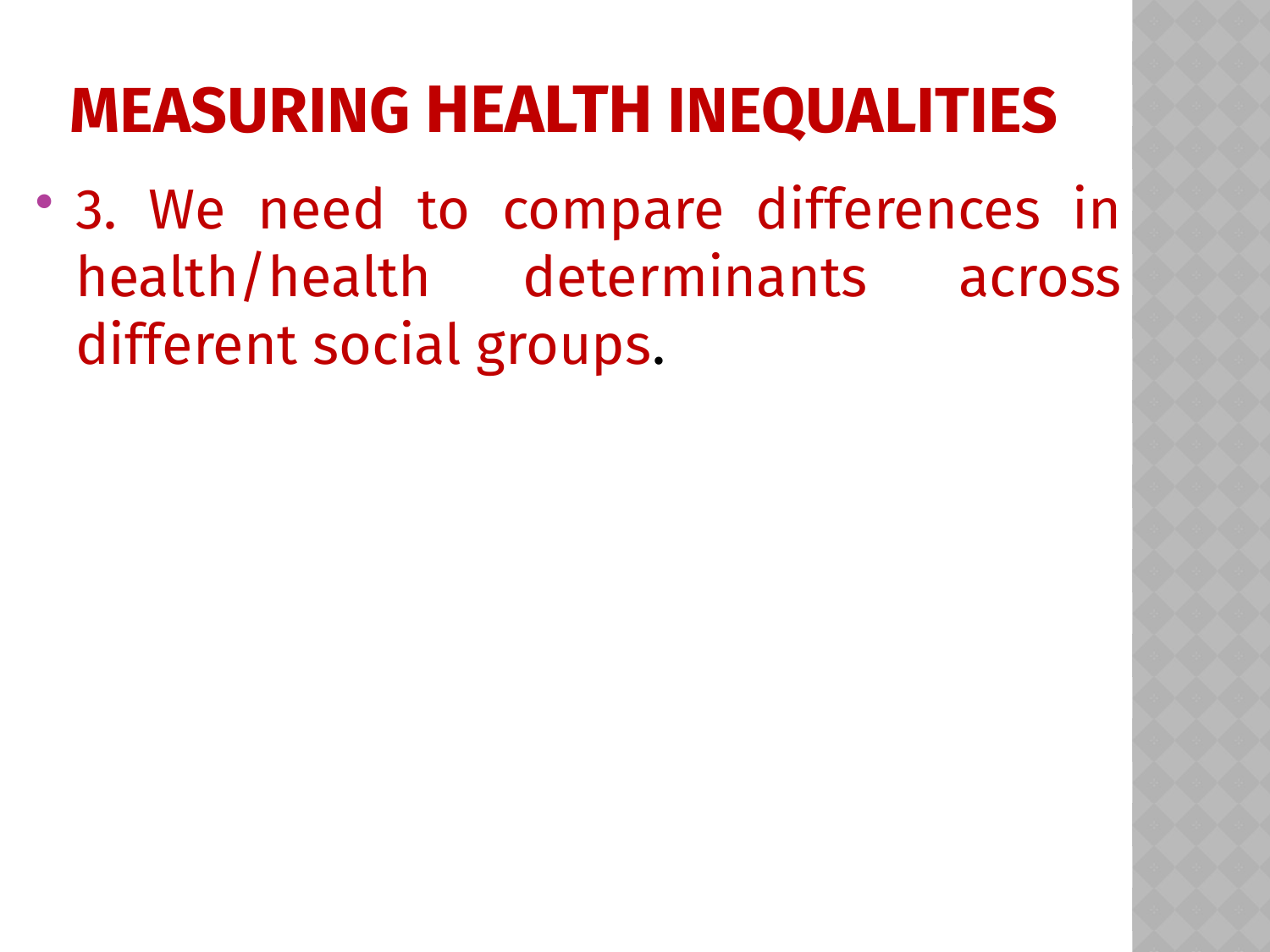

# Measuring health inequalities
3. We need to compare differences in health/health determinants across different social groups.